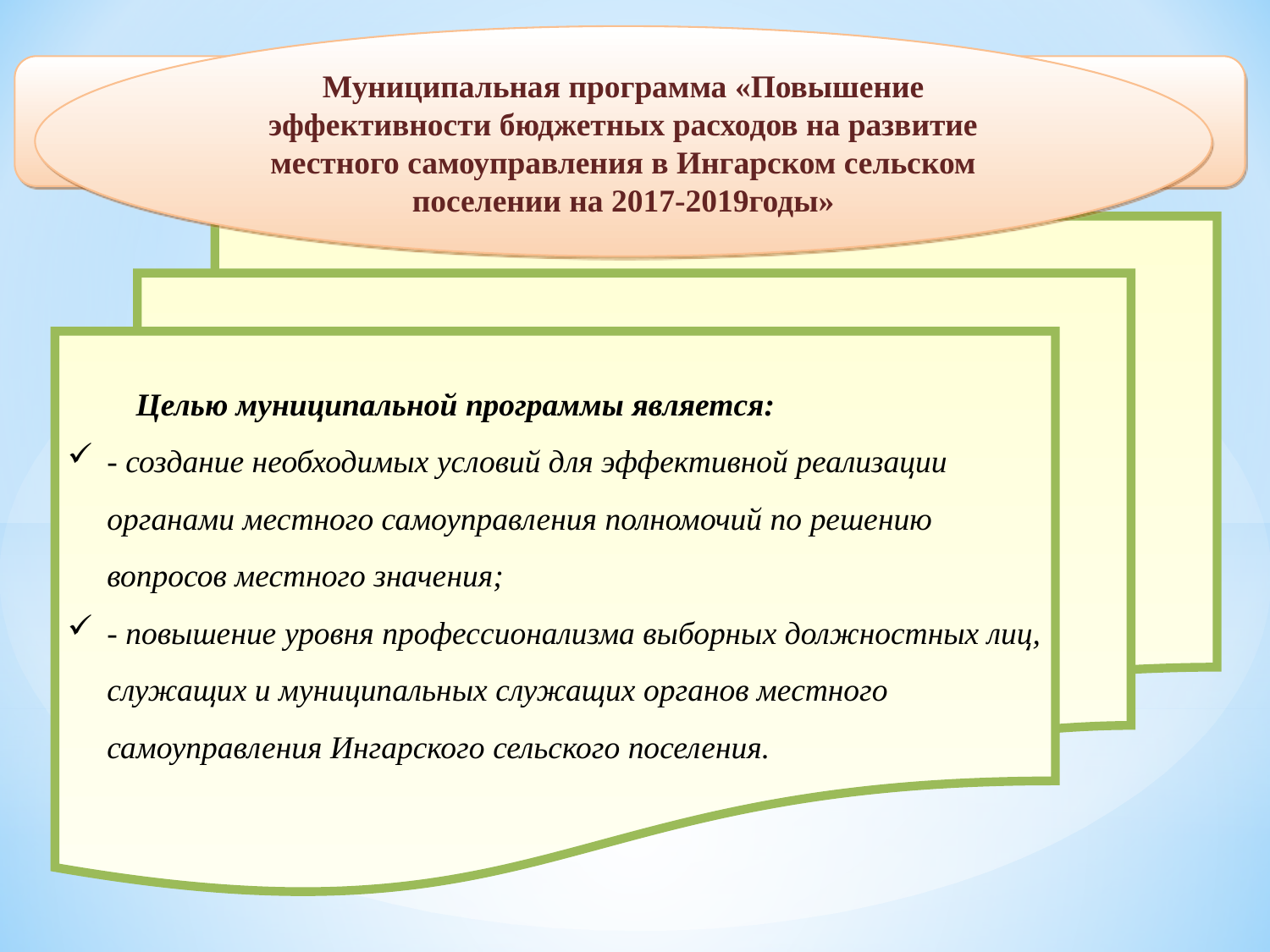

Муниципальная программа «Повышение эффективности бюджетных расходов на развитие местного самоуправления в Ингарском сельском поселении на 2017-2019годы»

 Целью муниципальной программы является:
- создание необходимых условий для эффективной реализации органами местного самоуправления полномочий по решению вопросов местного значения;
- повышение уровня профессионализма выборных должностных лиц, служащих и муниципальных служащих органов местного самоуправления Ингарского сельского поселения.